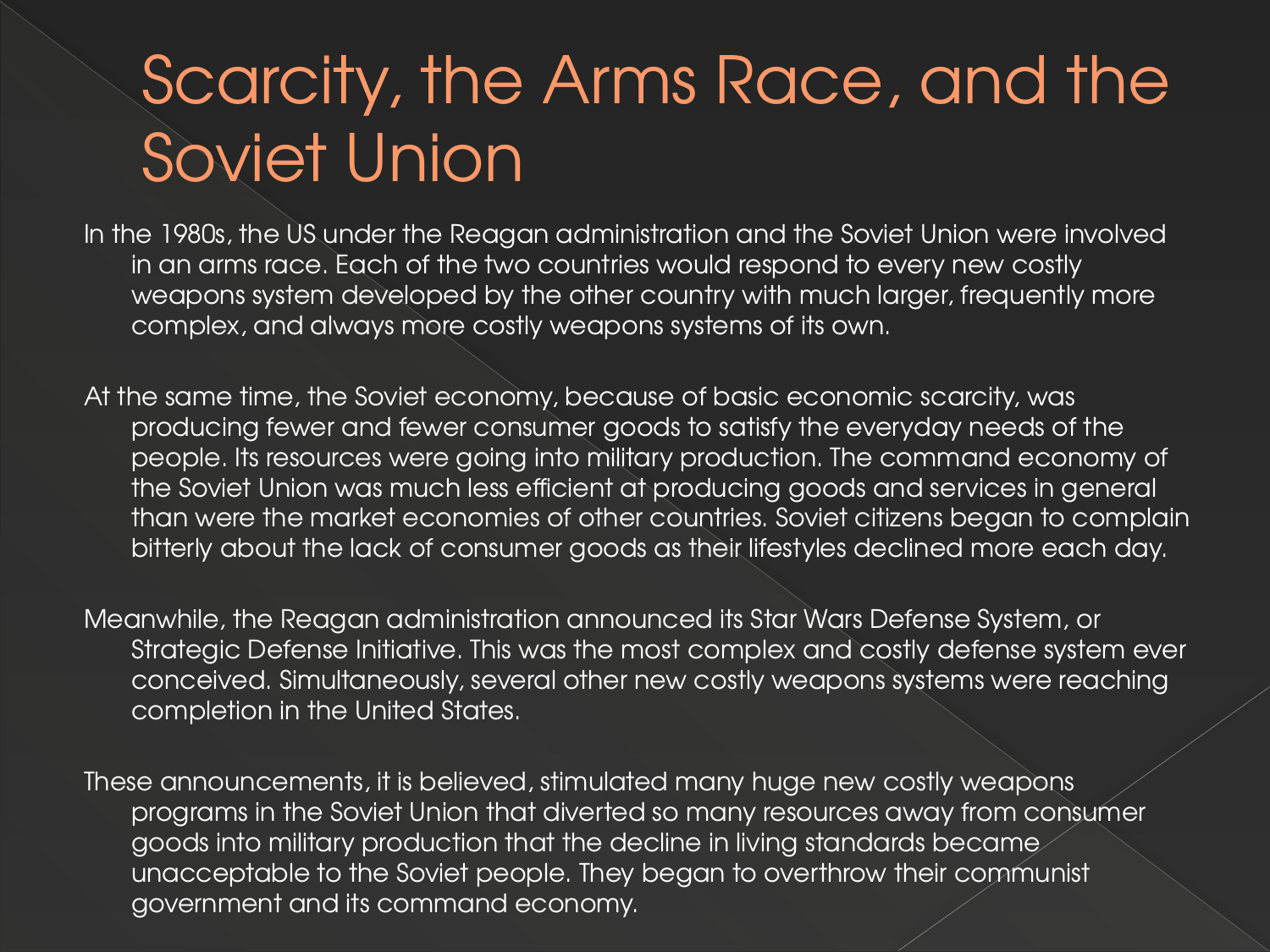

# Scarcity, the Arms Race, and the Soviet Union
In the 1980s, the US under the Reagan administration and the Soviet Union were involved in an arms race. Each of the two countries would respond to every new costly weapons system developed by the other country with much larger, frequently more complex, and always more costly weapons systems of its own.

At the same time, the Soviet economy, because of basic economic scarcity, was producing fewer and fewer consumer goods to satisfy the everyday needs of the people. Its resources were going into military production. The command economy of the Soviet Union was much less efficient at producing goods and services in general than were the market economies of other countries. Soviet citizens began to complain bitterly about the lack of consumer goods as their lifestyles declined more each day.

Meanwhile, the Reagan administration announced its Star Wars Defense System, or Strategic Defense Initiative. This was the most complex and costly defense system ever conceived. Simultaneously, several other new costly weapons systems were reaching completion in the United States.

These announcements, it is believed, stimulated many huge new costly weapons programs in the Soviet Union that diverted so many resources away from consumer goods into military production that the decline in living standards became unacceptable to the Soviet people. They began to overthrow their communist government and its command economy.